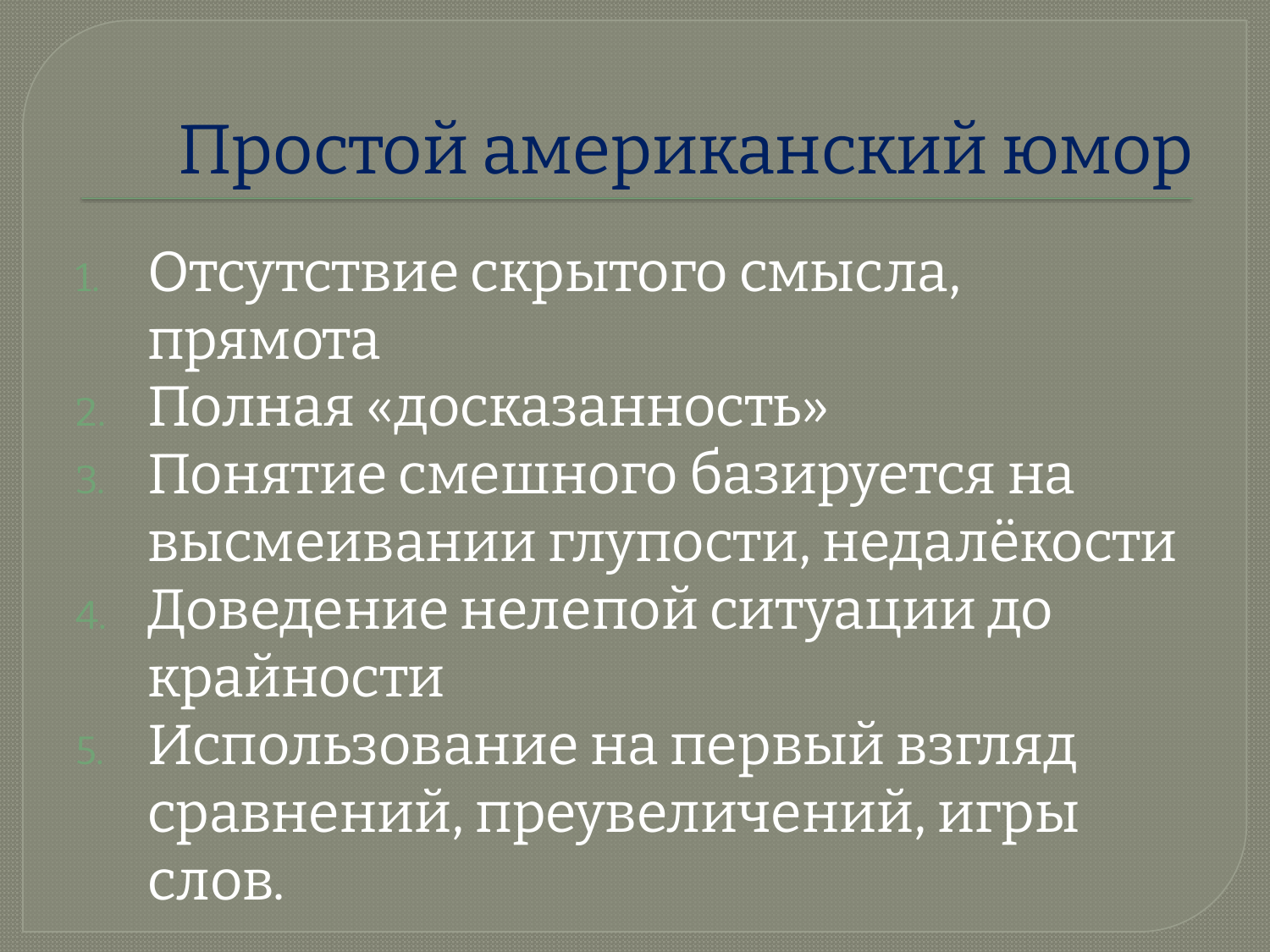

# Простой американский юмор
Отсутствие скрытого смысла, прямота
Полная «досказанность»
Понятие смешного базируется на высмеивании глупости, недалёкости
Доведение нелепой ситуации до крайности
Использование на первый взгляд сравнений, преувеличений, игры слов.